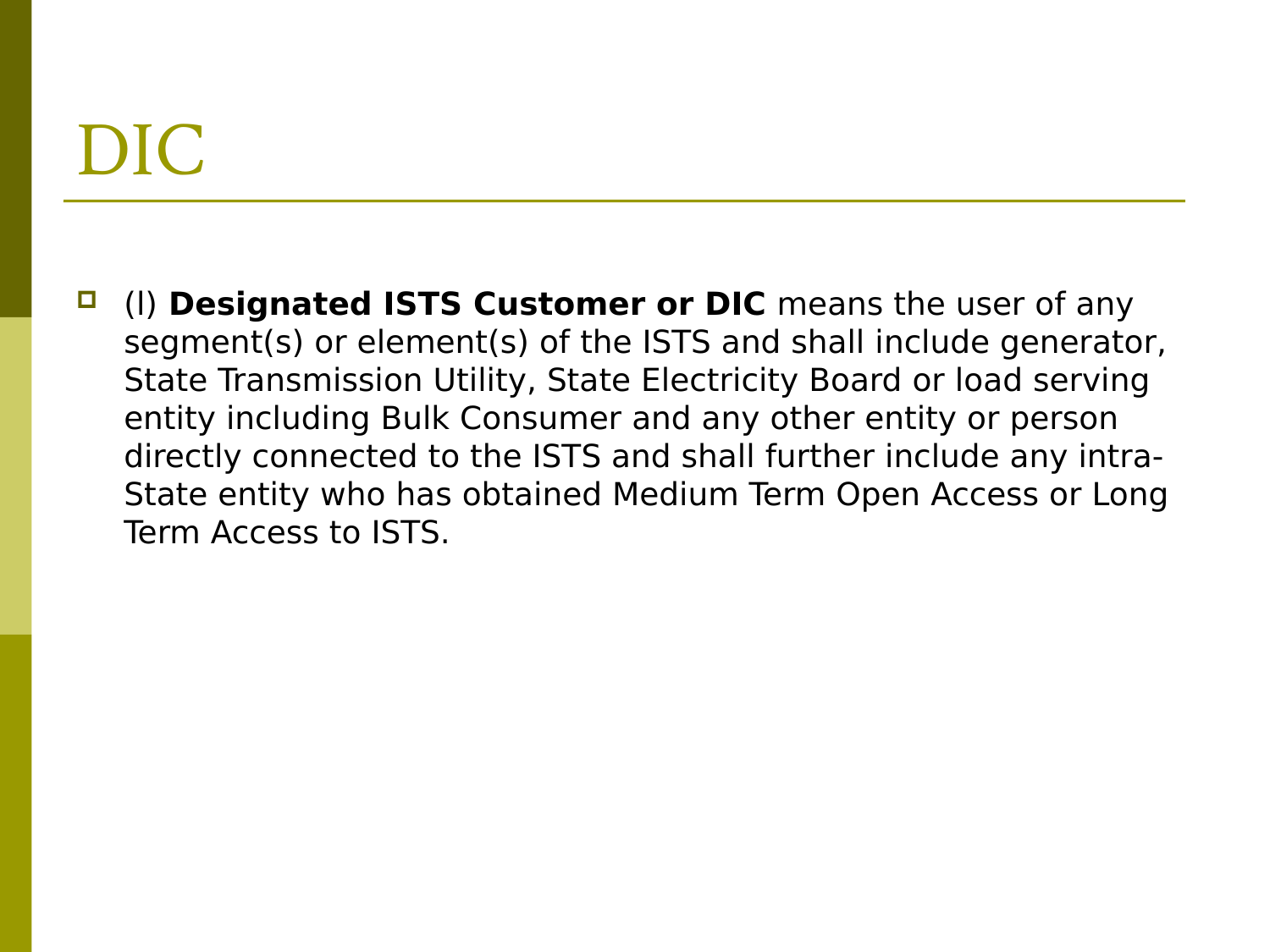

# DIC

(l) Designated ISTS Customer or DIC means the user of any segment(s) or element(s) of the ISTS and shall include generator, State Transmission Utility, State Electricity Board or load serving entity including Bulk Consumer and any other entity or person directly connected to the ISTS and shall further include any intra-State entity who has obtained Medium Term Open Access or Long Term Access to ISTS.